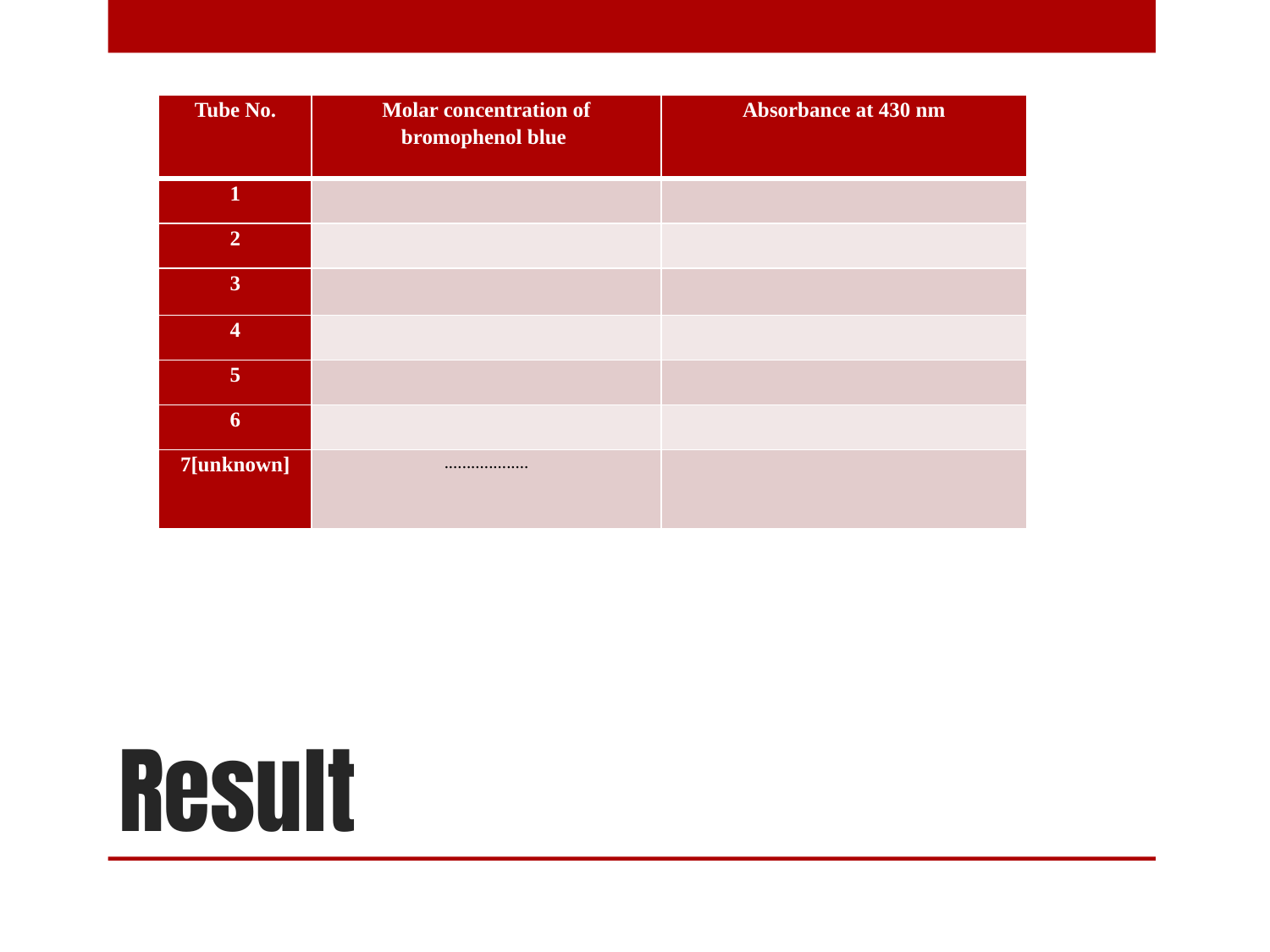

| Tube No. | Molar concentration of bromophenol blue | Absorbance at 430 nm |
| --- | --- | --- |
| 1 |  |  |
| 2 |  |  |
| 3 |  |  |
| 4 |  |  |
| 5 |  |  |
| 6 |  |  |
| 7[unknown] | ................... |  |
# Result